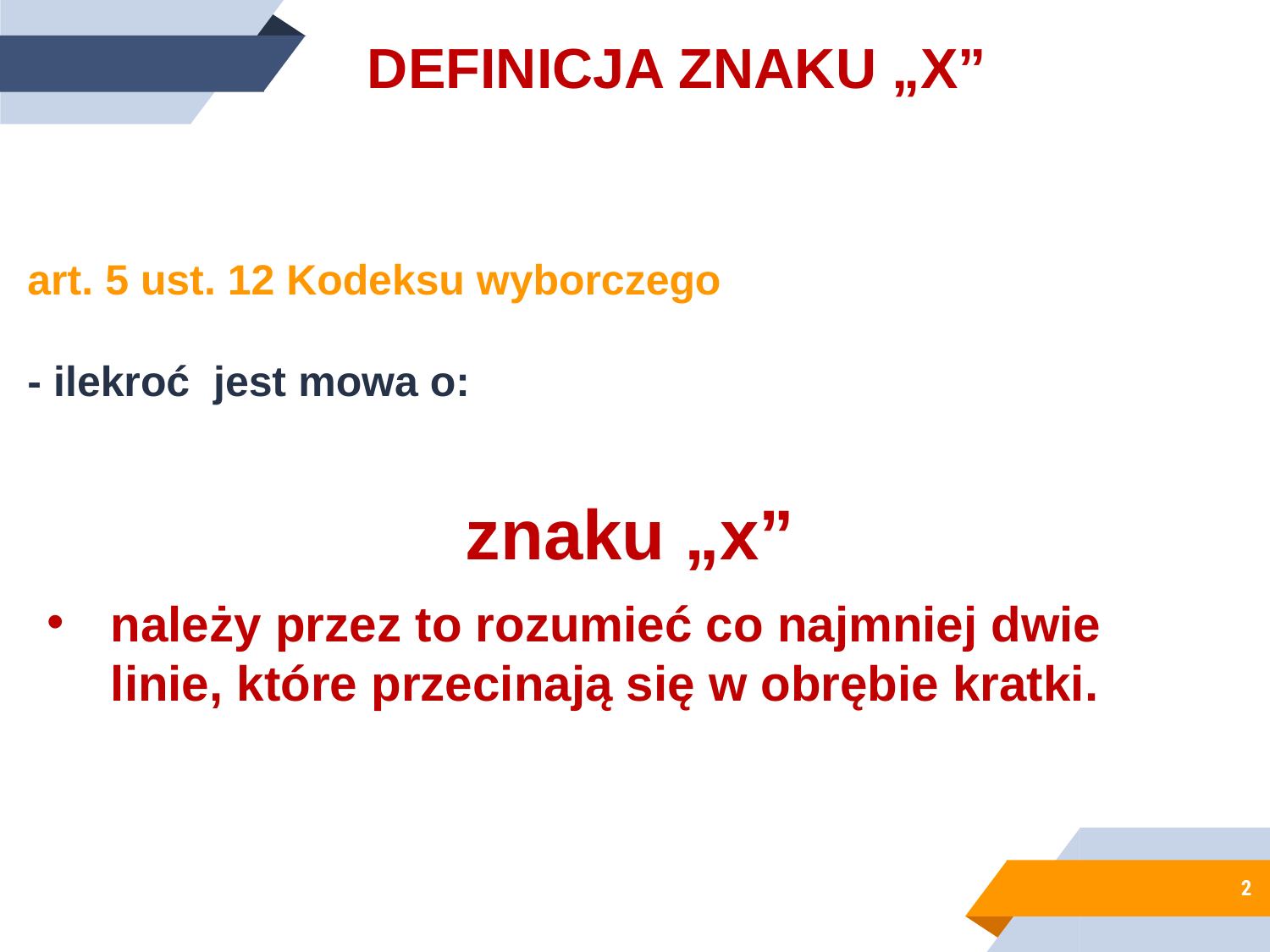

DEFINICJA ZNAKU „X”
art. 5 ust. 12 Kodeksu wyborczego

- ilekroć  jest mowa o:

znaku „x”
należy przez to rozumieć co najmniej dwie linie, które przecinają się w obrębie kratki.
2